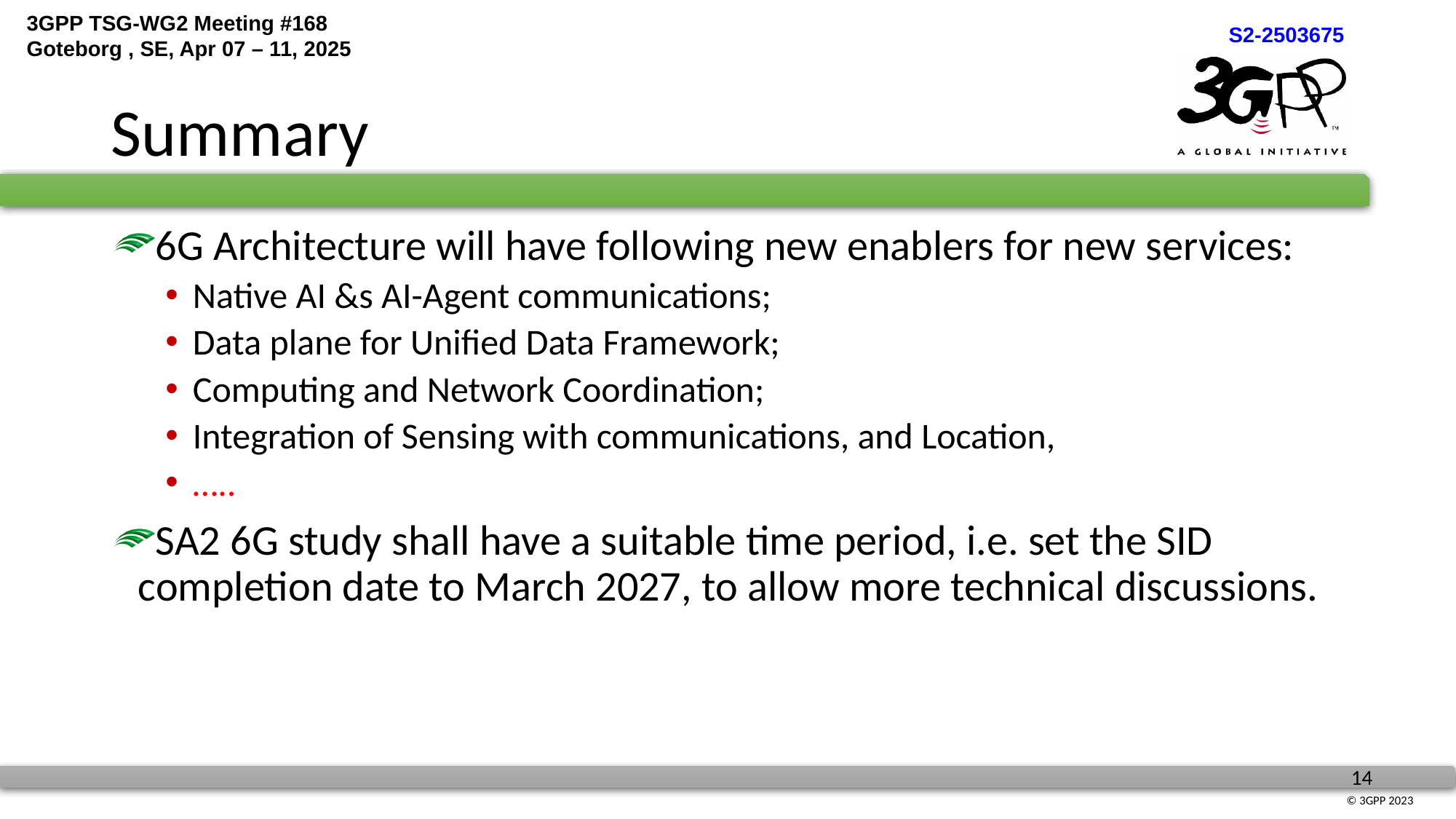

# Summary
6G Architecture will have following new enablers for new services:
Native AI &s AI-Agent communications;
Data plane for Unified Data Framework;
Computing and Network Coordination;
Integration of Sensing with communications, and Location,
…..
SA2 6G study shall have a suitable time period, i.e. set the SID completion date to March 2027, to allow more technical discussions.